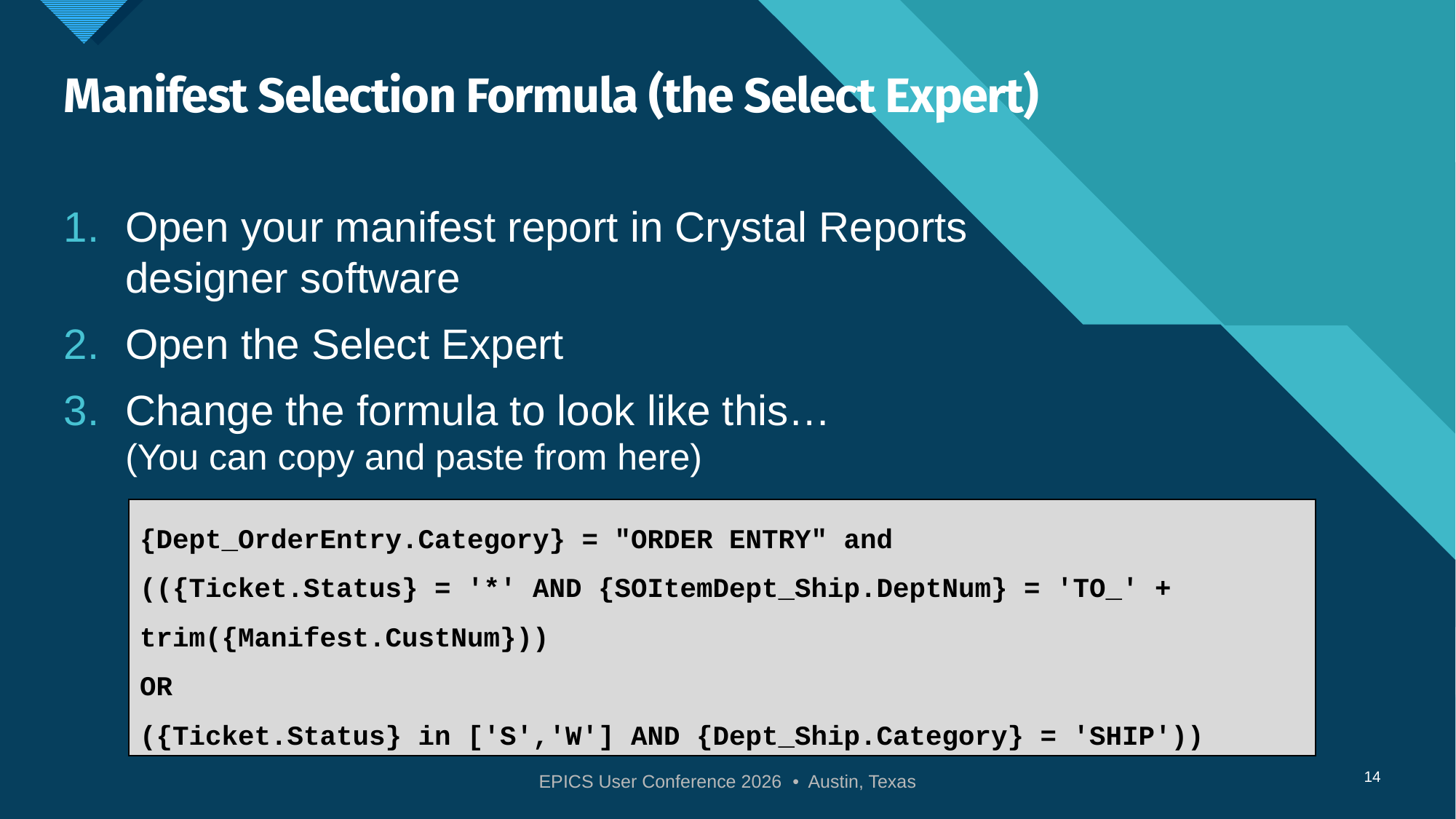

# Manifest Selection Formula (the Select Expert)
Open your manifest report in Crystal Reports designer software
Open the Select Expert
Change the formula to look like this…
(You can copy and paste from here)

{Dept_OrderEntry.Category} = "ORDER ENTRY" and
(({Ticket.Status} = '*' AND {SOItemDept_Ship.DeptNum} = 'TO_' + trim({Manifest.CustNum}))
OR
({Ticket.Status} in ['S','W'] AND {Dept_Ship.Category} = 'SHIP'))
14
EPICS User Conference 2026  •  Austin, Texas